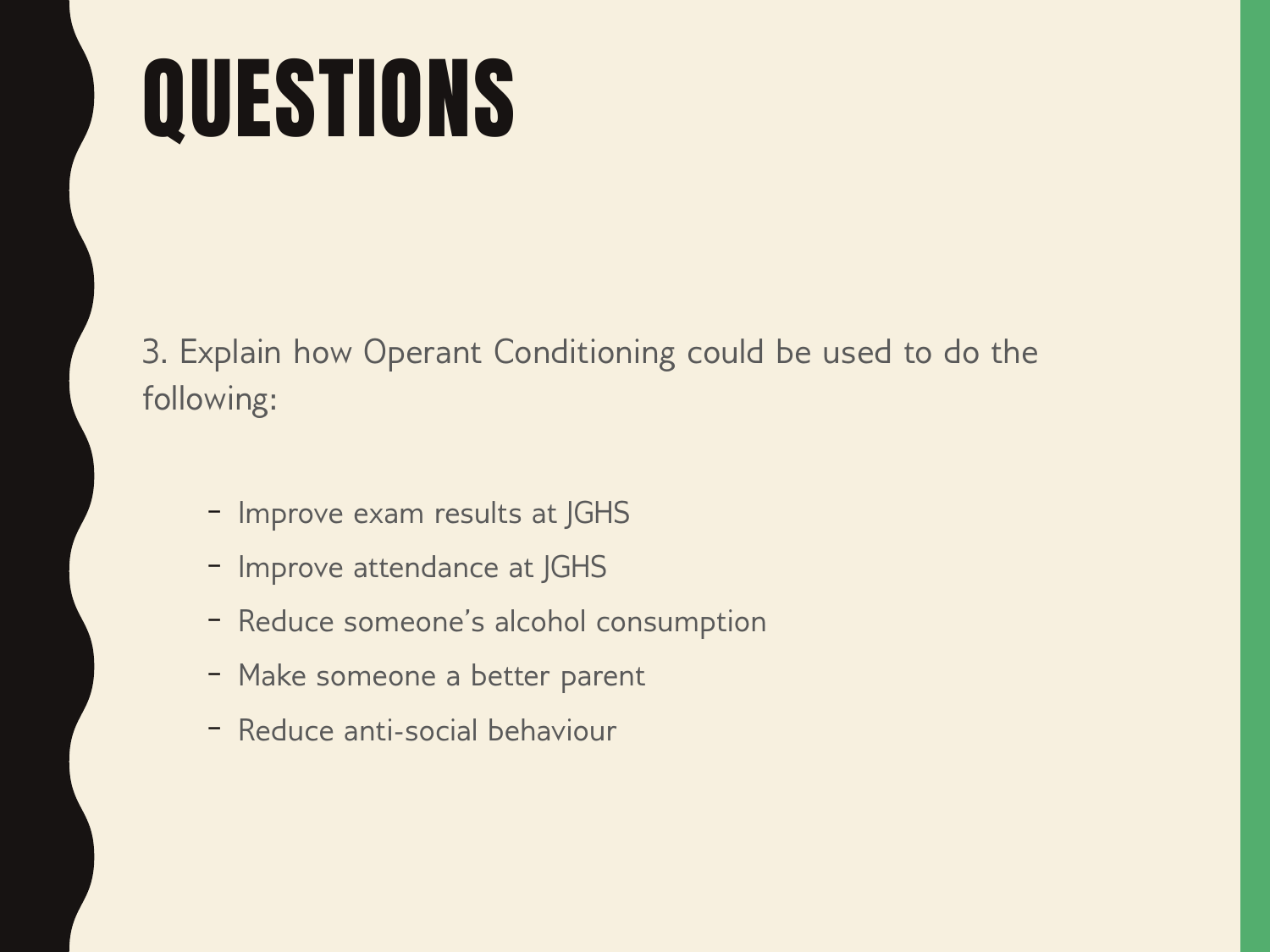

# questions
3. Explain how Operant Conditioning could be used to do the following:

Improve exam results at JGHS
Improve attendance at JGHS
Reduce someone’s alcohol consumption
Make someone a better parent
Reduce anti-social behaviour